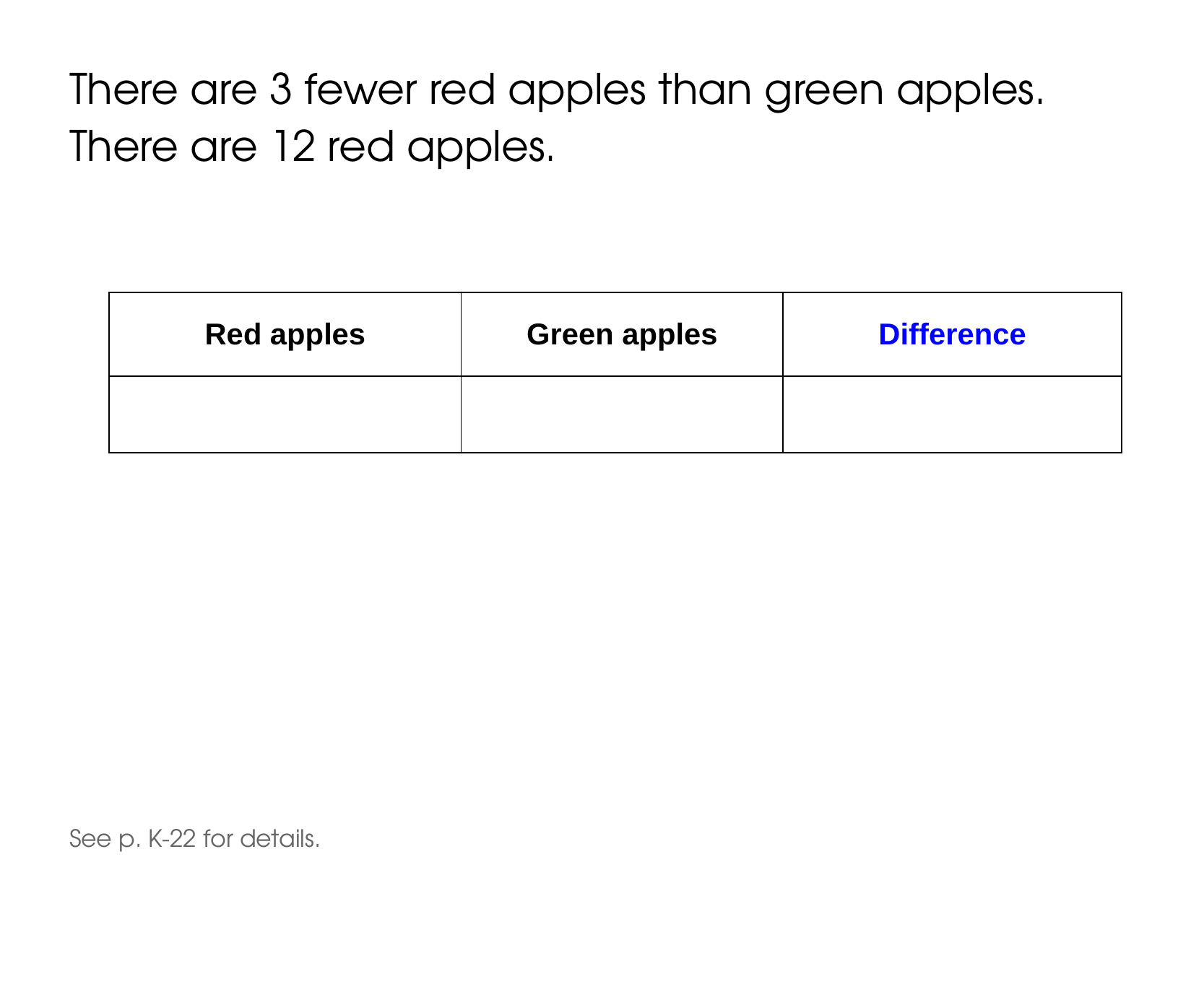

There are 3 fewer red apples than green apples. There are 12 red apples.
| Red apples | Green apples | Difference |
| --- | --- | --- |
|  |  |  |
See p. K-22 for details.